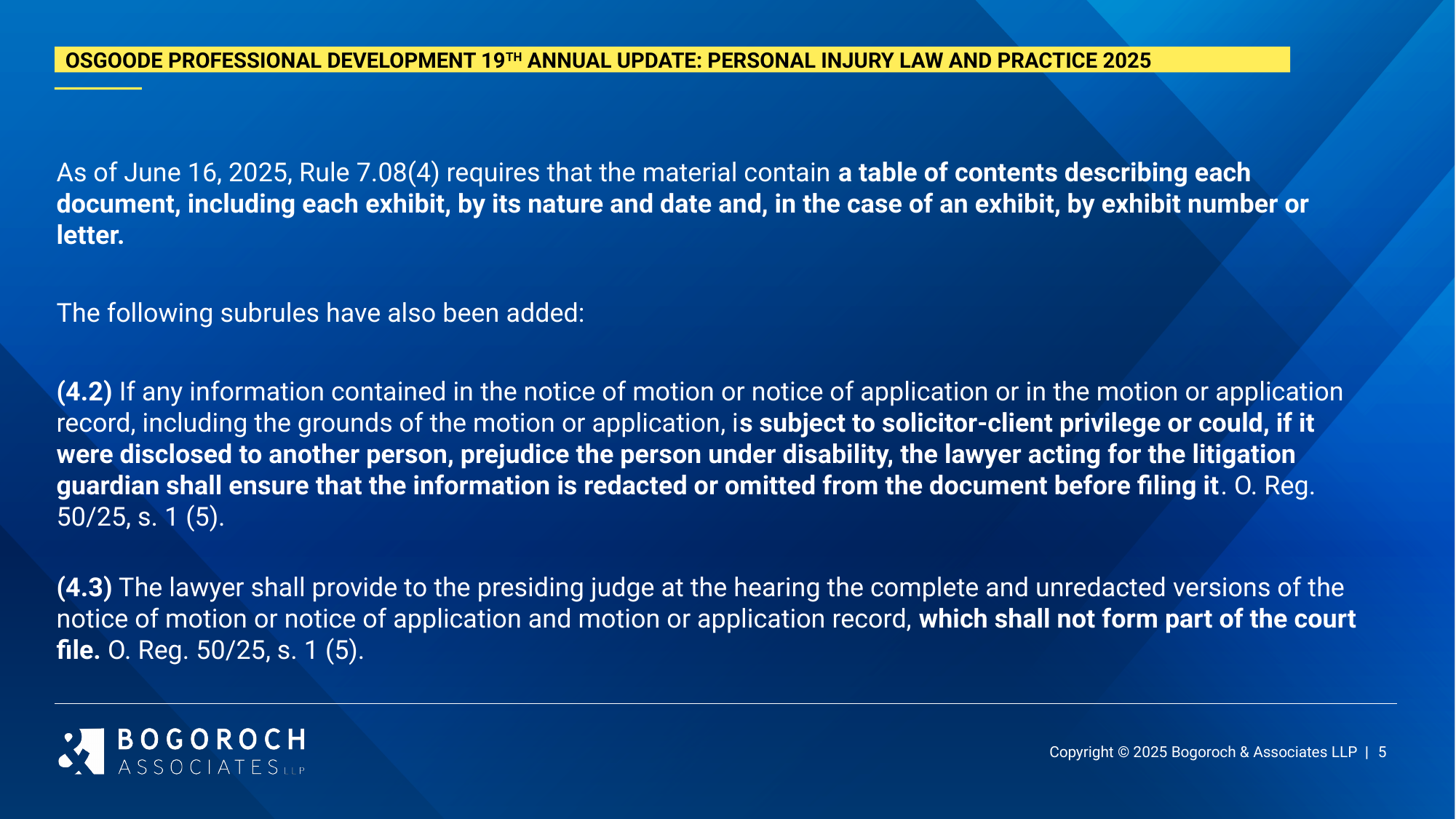

As of June 16, 2025, Rule 7.08(4) requires that the material contain a table of contents describing each document, including each exhibit, by its nature and date and, in the case of an exhibit, by exhibit number or letter.

The following subrules have also been added:

(4.2) If any information contained in the notice of motion or notice of application or in the motion or application record, including the grounds of the motion or application, is subject to solicitor-client privilege or could, if it were disclosed to another person, prejudice the person under disability, the lawyer acting for the litigation guardian shall ensure that the information is redacted or omitted from the document before filing it. O. Reg. 50/25, s. 1 (5).
(4.3) The lawyer shall provide to the presiding judge at the hearing the complete and unredacted versions of the notice of motion or notice of application and motion or application record, which shall not form part of the court file. O. Reg. 50/25, s. 1 (5).